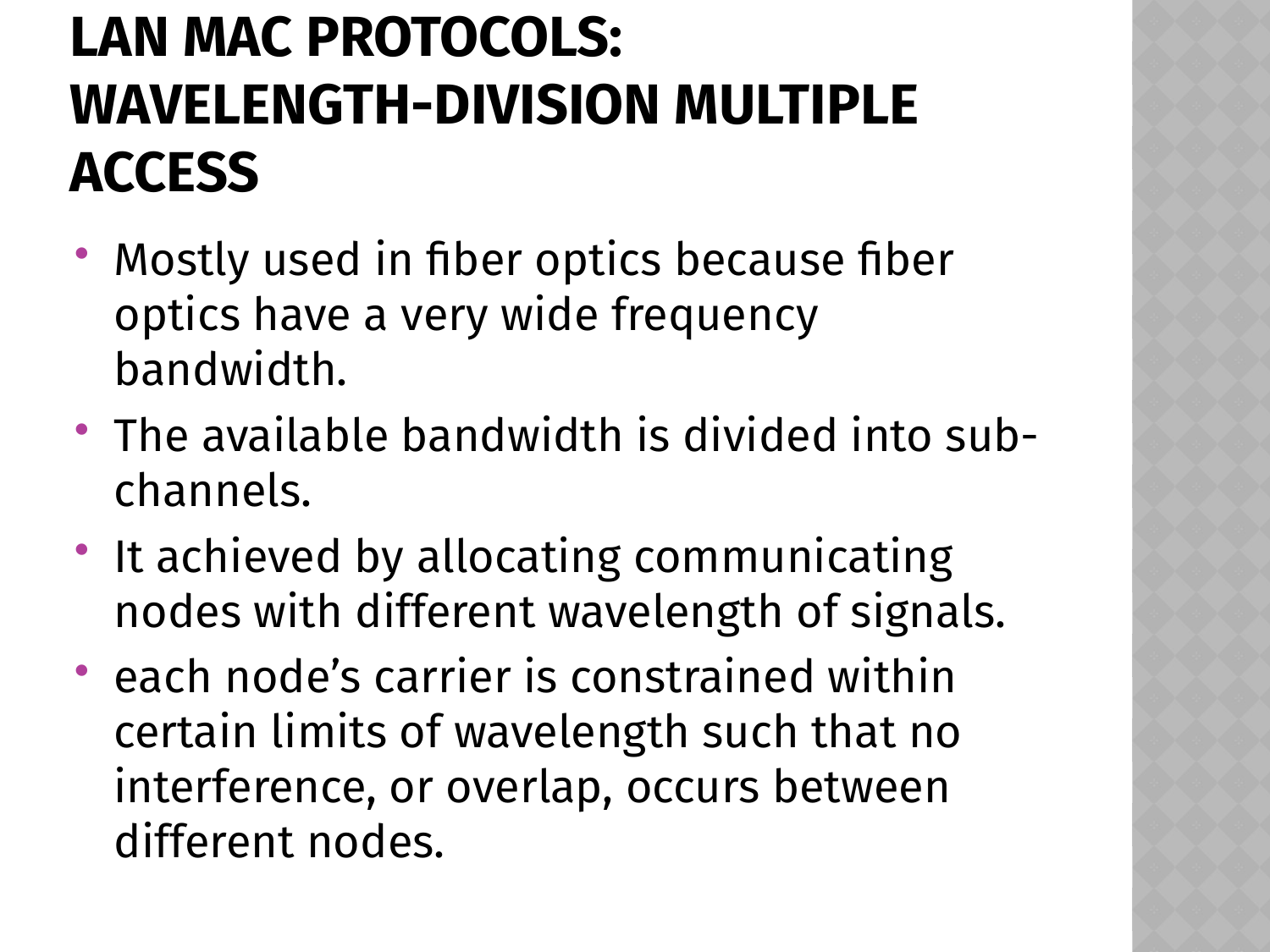

# LAN MAC protocols: wavelength-division multiple access
Mostly used in fiber optics because fiber optics have a very wide frequency bandwidth.
The available bandwidth is divided into sub-channels.
It achieved by allocating communicating nodes with different wavelength of signals.
each node’s carrier is constrained within certain limits of wavelength such that no interference, or overlap, occurs between different nodes.